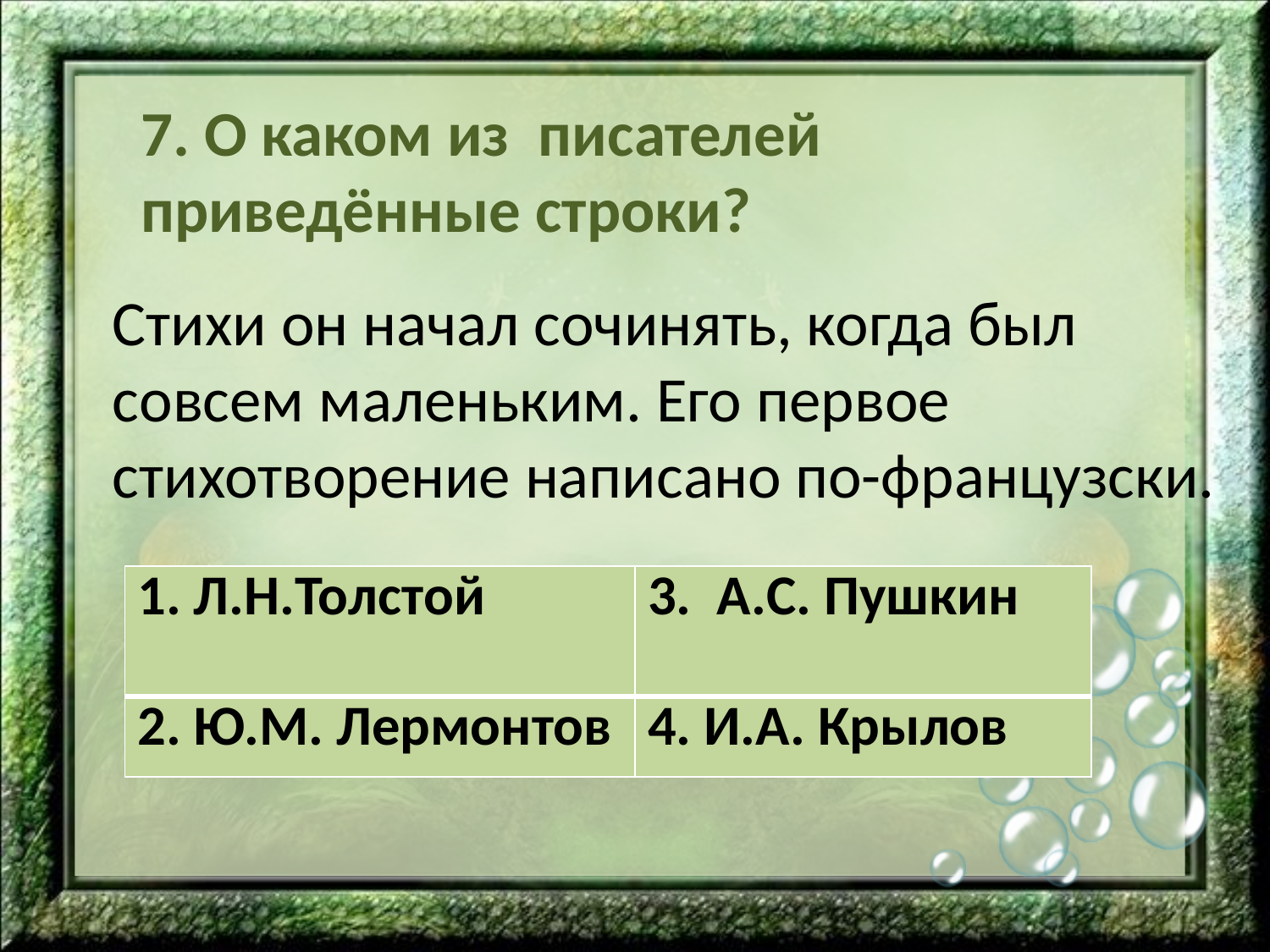

7. О каком из  писателей
приведённые строки?
Стихи он начал сочинять, когда был
совсем маленьким. Его первое
стихотворение написано по-французски.
| 1. Л.Н.Толстой | 3. А.С. Пушкин |
| --- | --- |
| 2. Ю.М. Лермонтов | 4. И.А. Крылов |